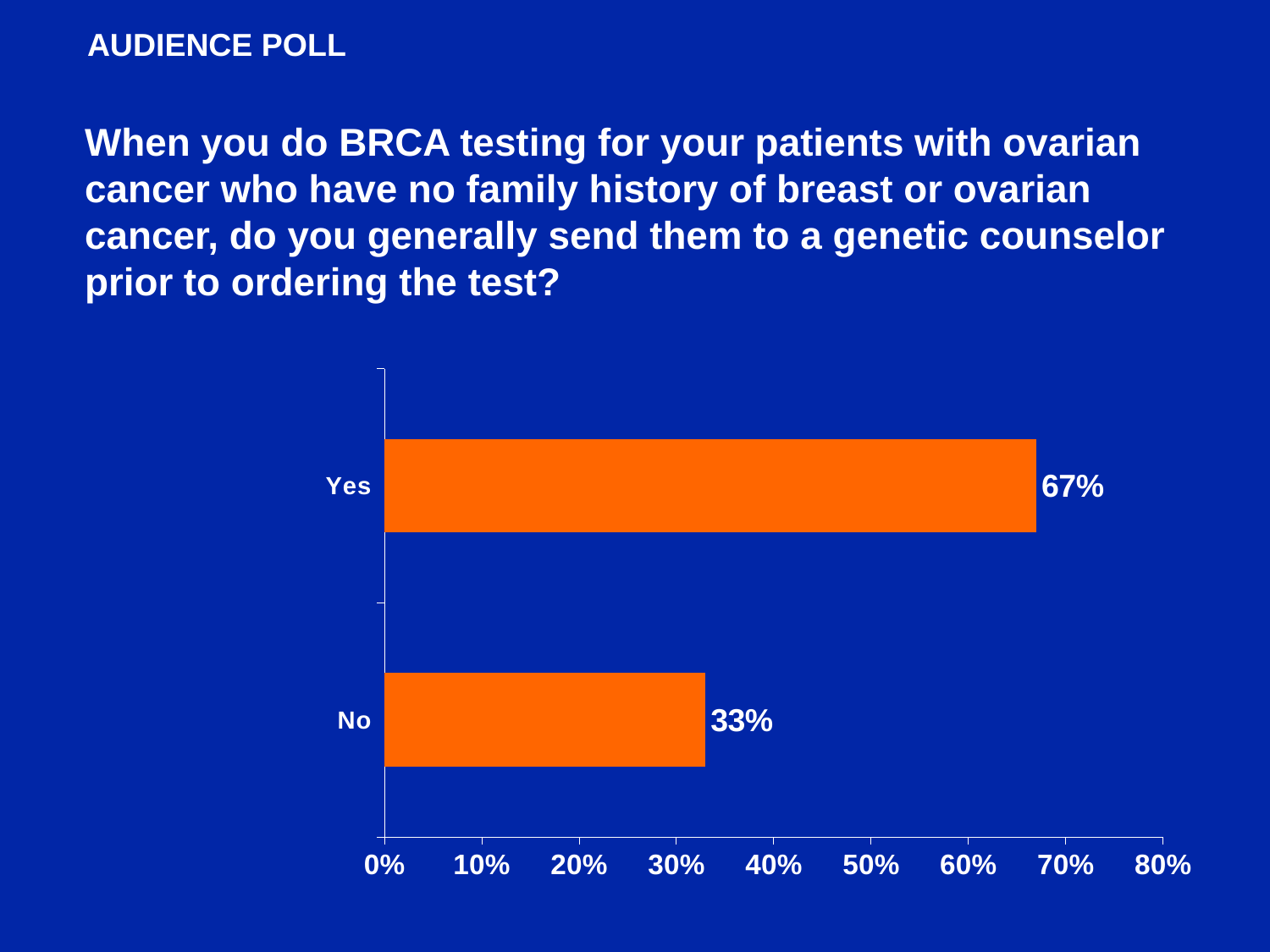

AUDIENCE POLL
When you do BRCA testing for your patients with ovarian cancer who have no family history of breast or ovarian cancer, do you generally send them to a genetic counselor prior to ordering the test?

### Chart

| Category | Series 1 |
|---|---|
| No | 0.33 |
| Yes | 0.67 |